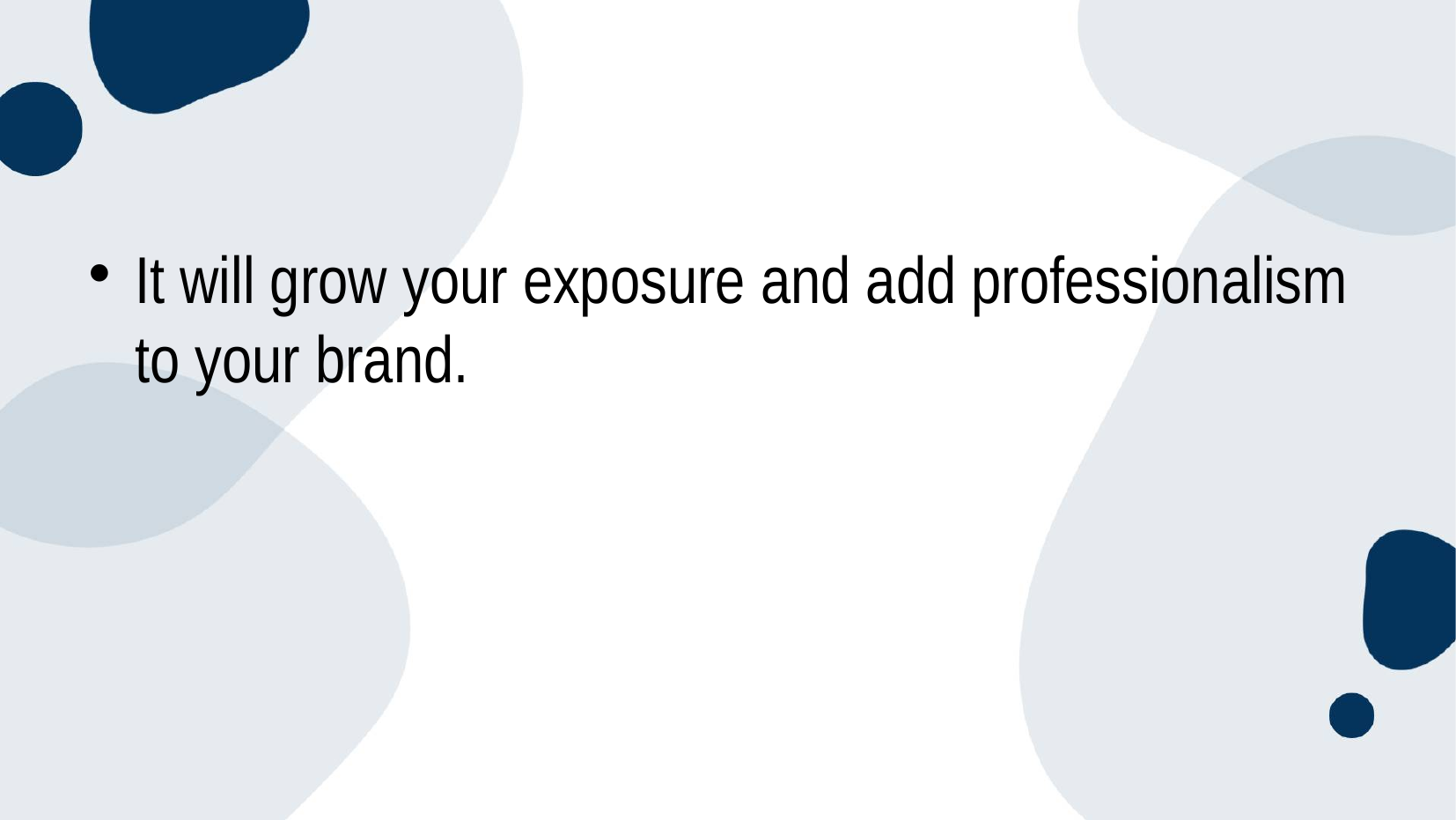

It will grow your exposure and add professionalism to your brand.